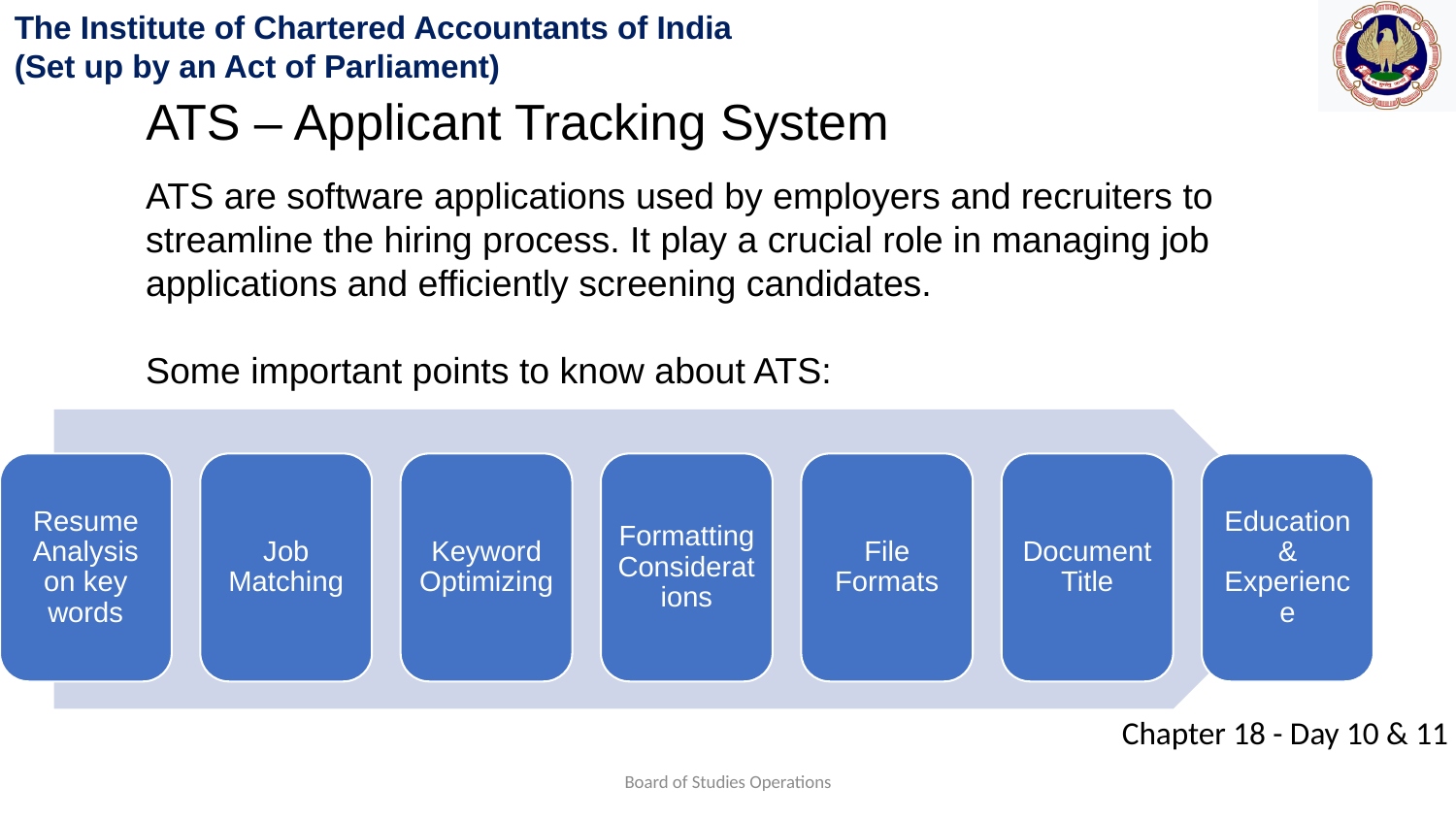

ATS – Applicant Tracking System
ATS are software applications used by employers and recruiters to streamline the hiring process. It play a crucial role in managing job applications and efficiently screening candidates.

Some important points to know about ATS:

Resume Analysis on key words
Job Matching
Keyword Optimizing
Formatting Considerations
File Formats
Document Title
Education & Experience
Board of Studies Operations